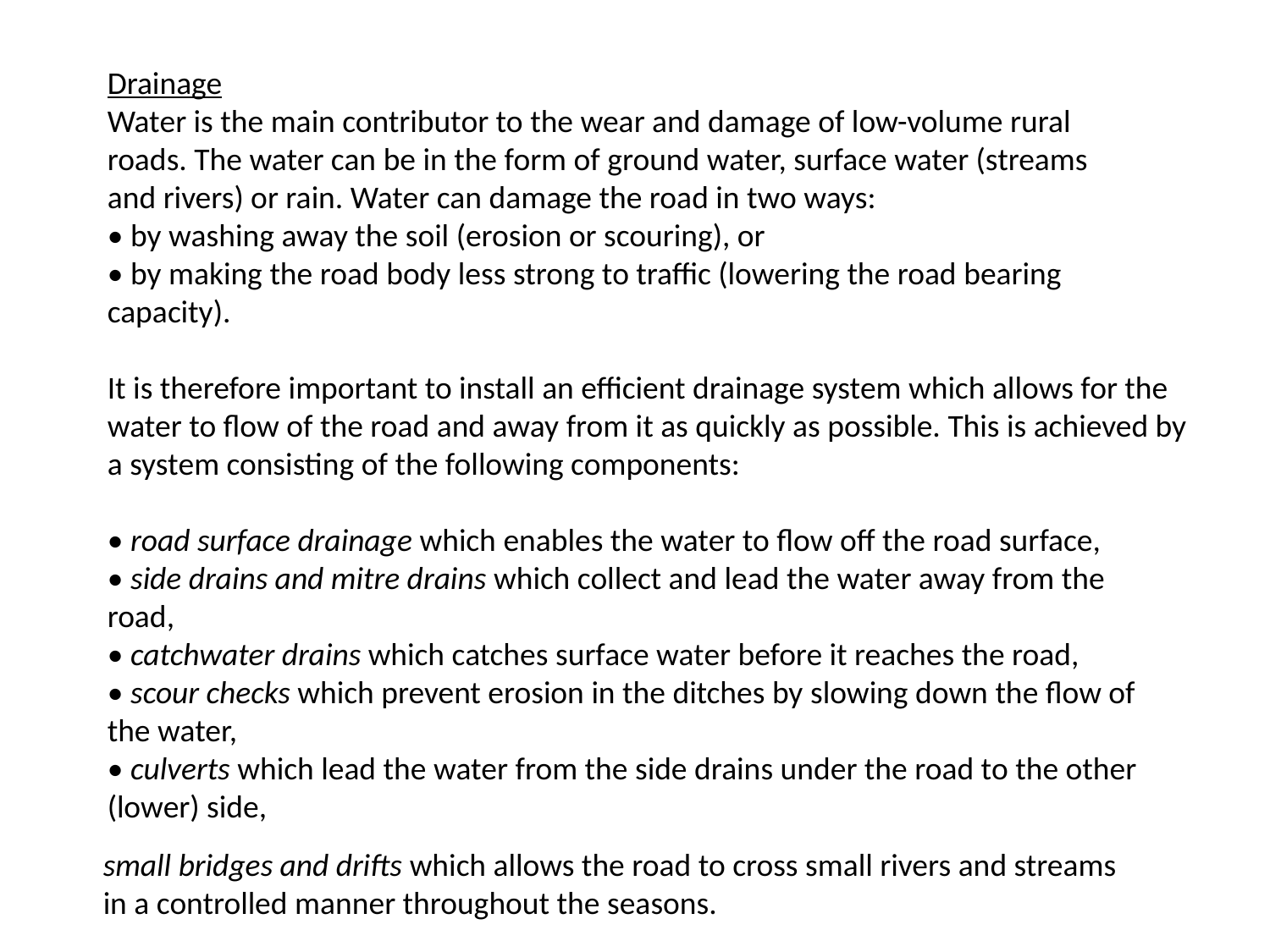

Drainage
Water is the main contributor to the wear and damage of low-volume rural
roads. The water can be in the form of ground water, surface water (streams
and rivers) or rain. Water can damage the road in two ways:
• by washing away the soil (erosion or scouring), or
• by making the road body less strong to traffic (lowering the road bearing
capacity).

It is therefore important to install an efficient drainage system which allows for the
water to flow of the road and away from it as quickly as possible. This is achieved by
a system consisting of the following components:

• road surface drainage which enables the water to flow off the road surface,
• side drains and mitre drains which collect and lead the water away from the
road,
• catchwater drains which catches surface water before it reaches the road,
• scour checks which prevent erosion in the ditches by slowing down the flow of
the water,
• culverts which lead the water from the side drains under the road to the other
(lower) side,
small bridges and drifts which allows the road to cross small rivers and streams
in a controlled manner throughout the seasons.